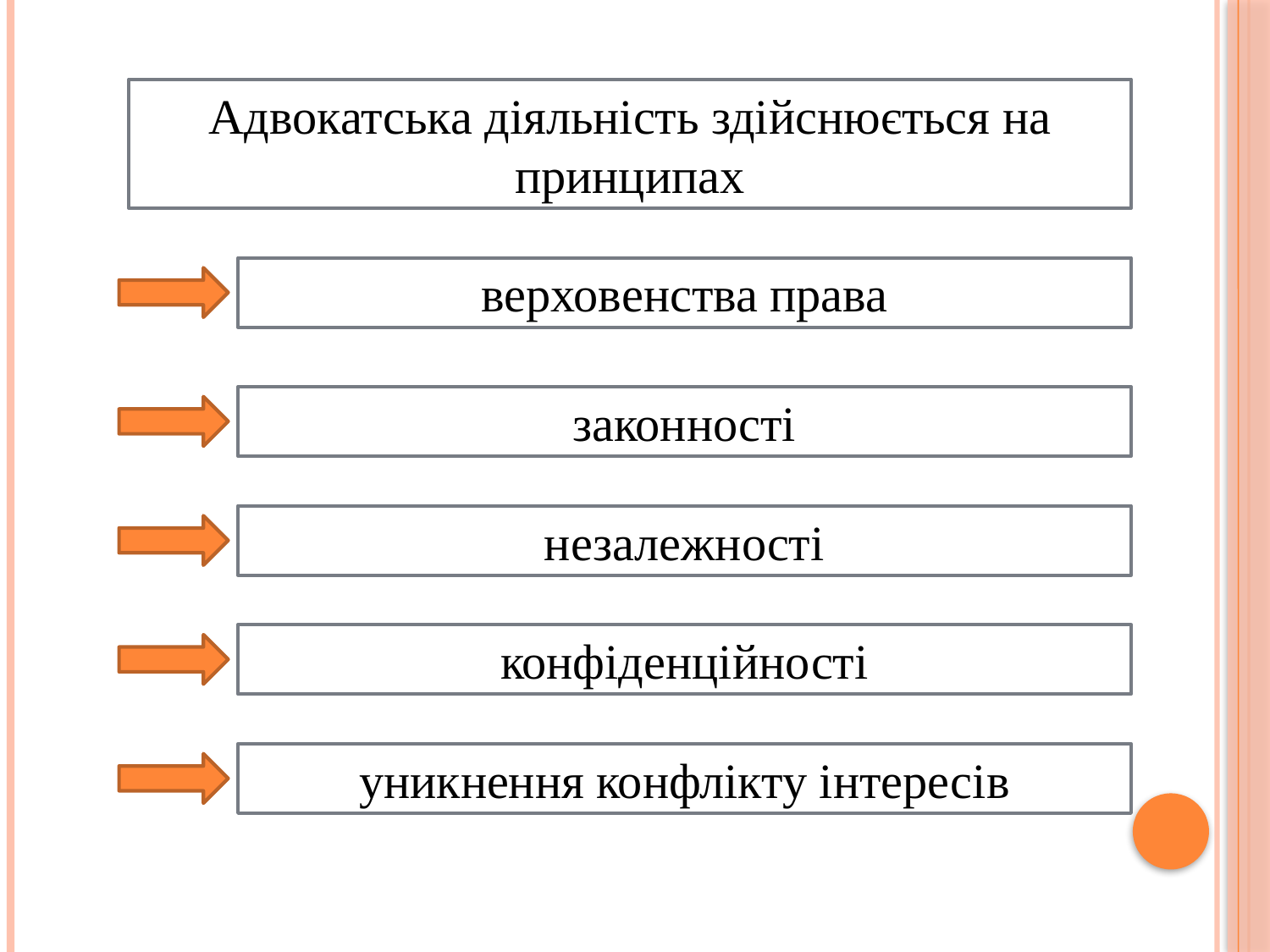

Адвокатська діяльність здійснюється на принципах
верховенства права

законності

незалежності

конфіденційності

уникнення конфлікту інтересів